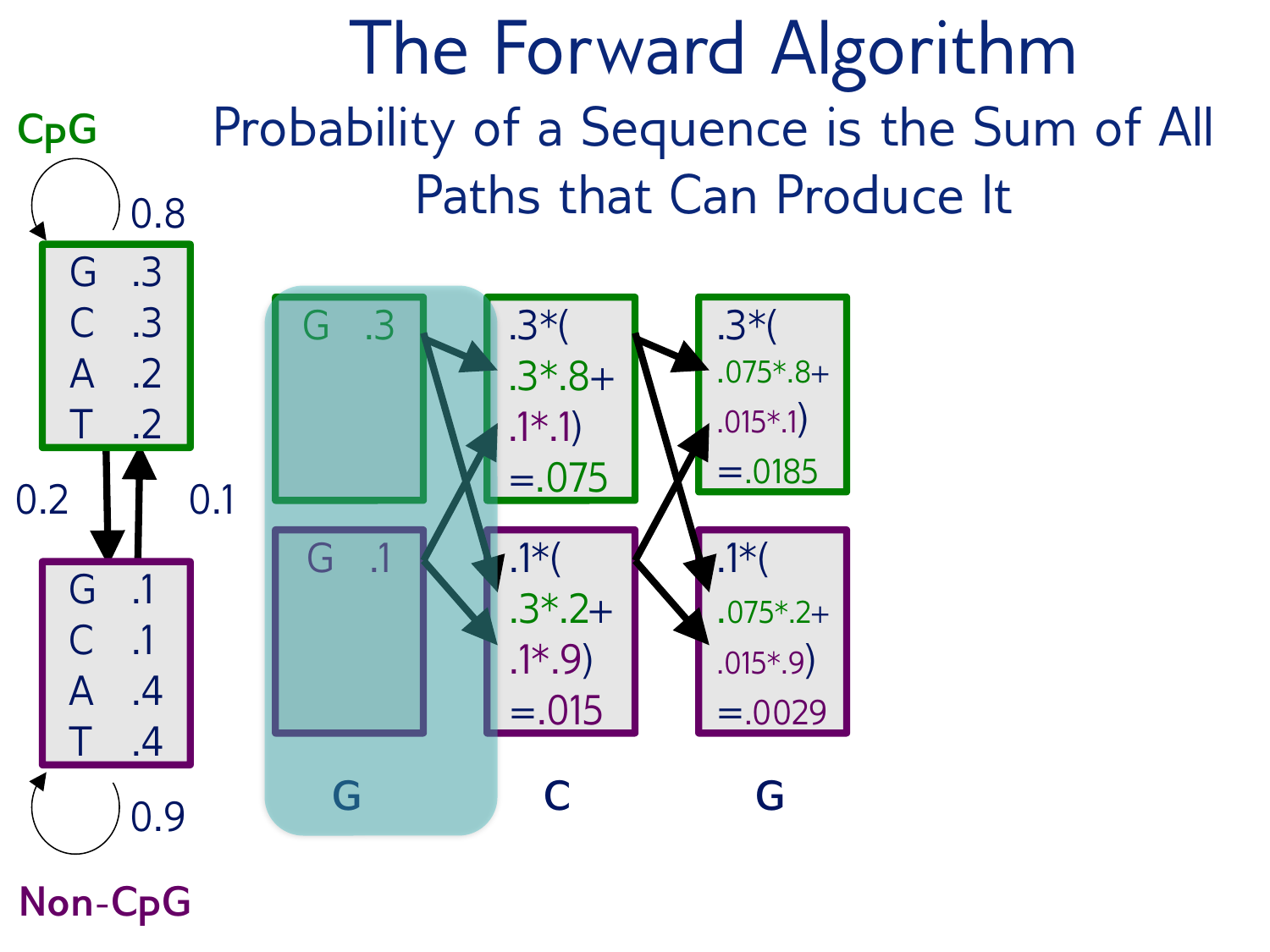

# The Forward Algorithm Probability of a Sequence is the Sum of All Paths that Can Produce It
CpG

0.8
G	.3
C	.3
A	.2
T	.2

.3*(
.075*.8+
.015*.1)
=.0185
G	.3

.3*(
.3*.8+
.1*.1)
=.075

0.2
0.1

G	.1

.1*(
.3*.2+
.1*.9)
=.015
.1*(
.075*.2+
.015*.9)
=.0029
G	.1
C	.1
A	.4
T	.4

G
C
G

0.9
Non-CpG